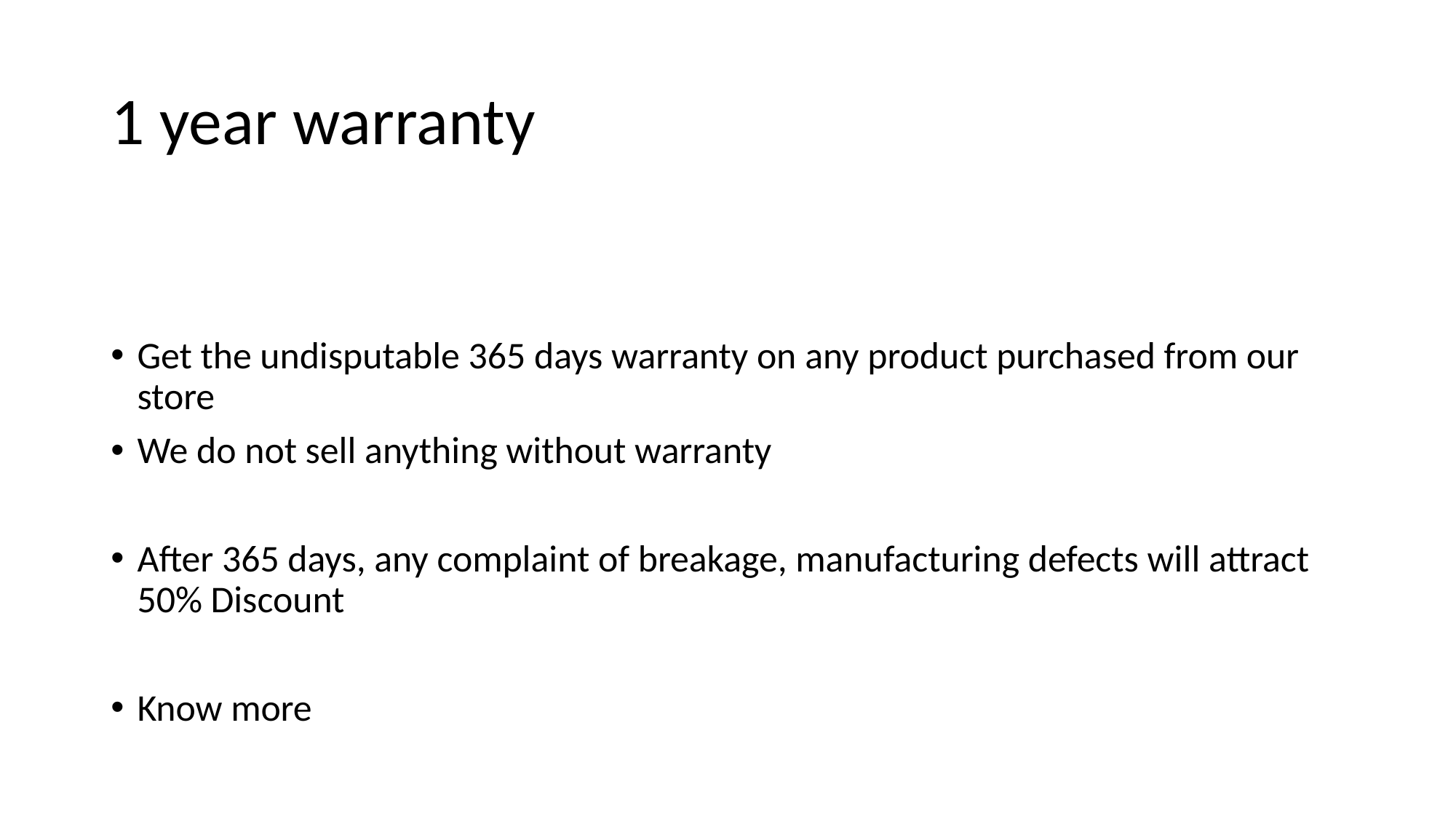

# 1 year warranty

Get the undisputable 365 days warranty on any product purchased from our store
We do not sell anything without warranty

After 365 days, any complaint of breakage, manufacturing defects will attract 50% Discount

Know more